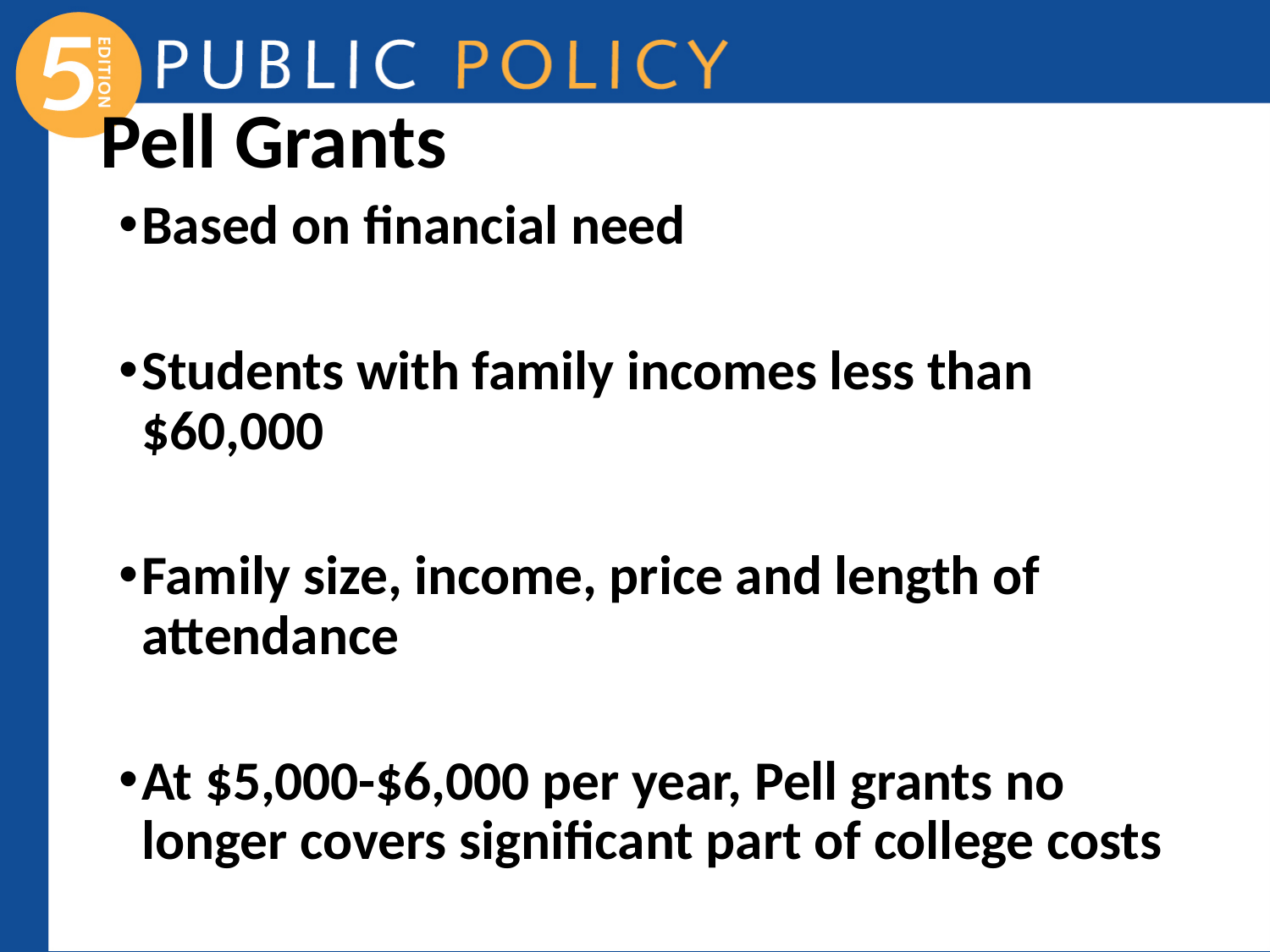

# Pell Grants
Based on financial need

Students with family incomes less than $60,000

Family size, income, price and length of attendance

At $5,000-$6,000 per year, Pell grants no longer covers significant part of college costs